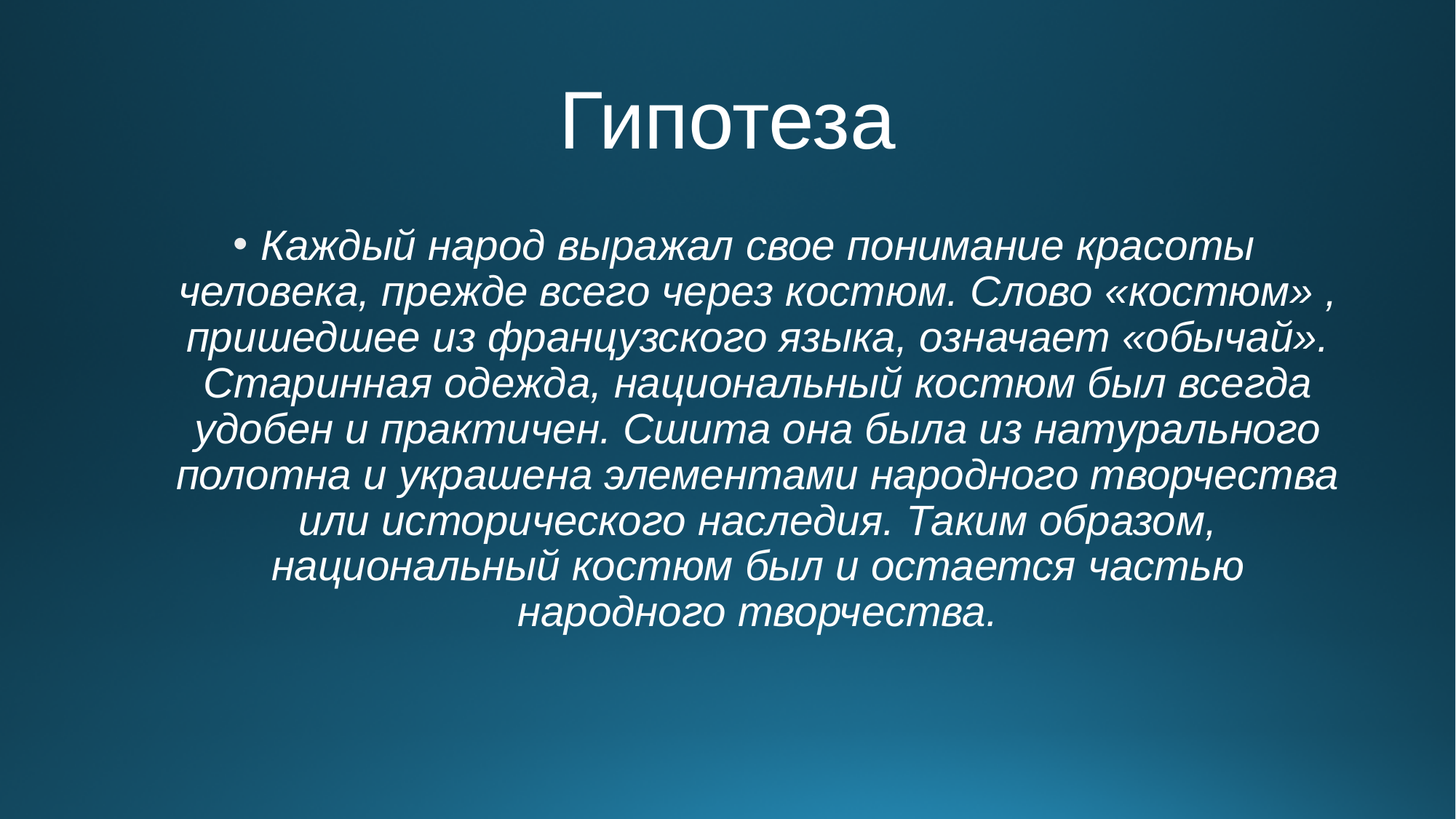

# Гипотеза
Каждый народ выражал свое понимание красоты человека, прежде всего через костюм. Слово «костюм» , пришедшее из французского языка, означает «обычай». Старинная одежда, национальный костюм был всегда удобен и практичен. Сшита она была из натурального полотна и украшена элементами народного творчества или исторического наследия. Таким образом, национальный костюм был и остается частью народного творчества.